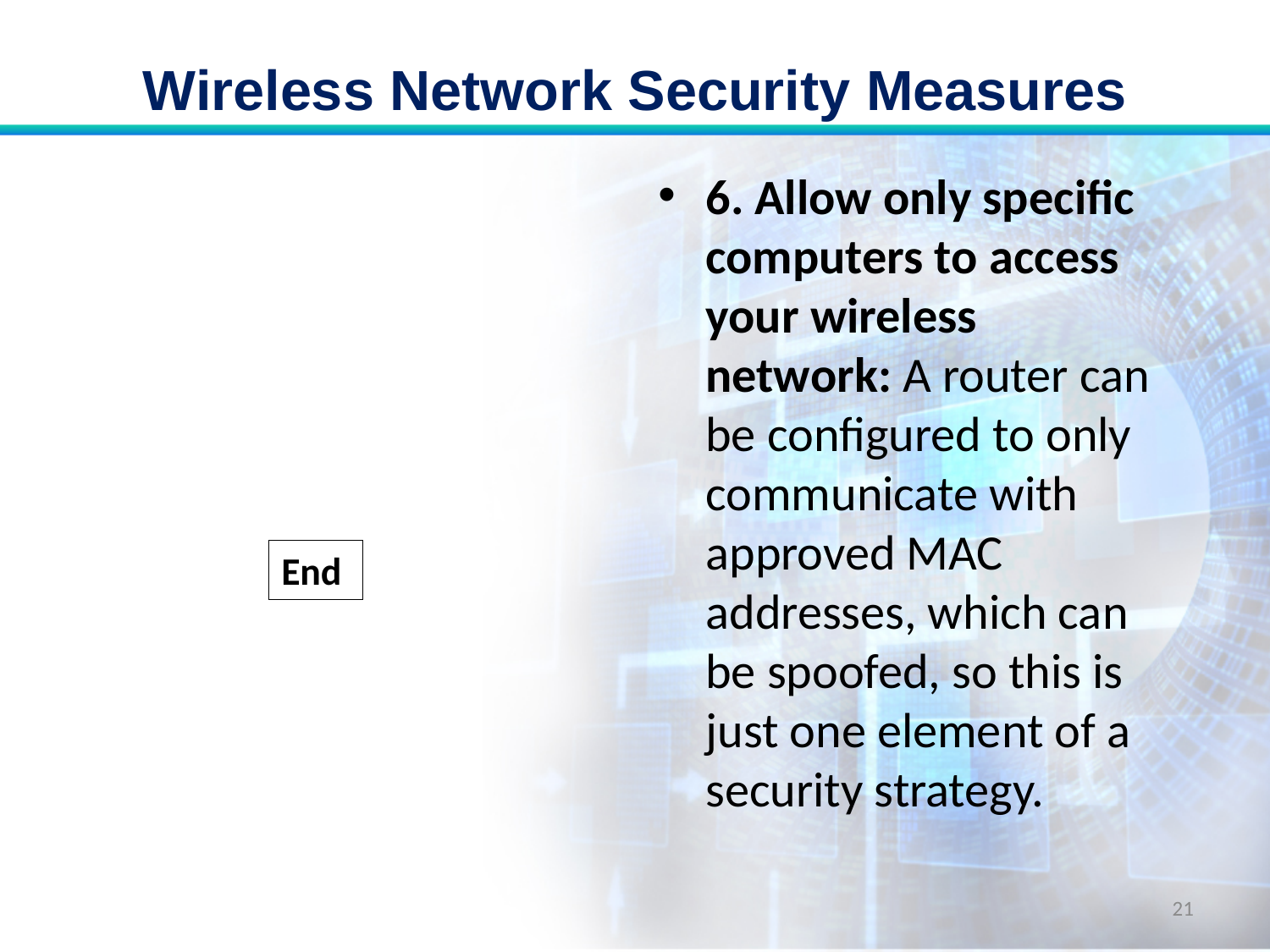

# Wireless Network Security Measures
6. Allow only specific computers to access your wireless network: A router can be configured to only communicate with approved MAC addresses, which can be spoofed, so this is just one element of a security strategy.
End
21